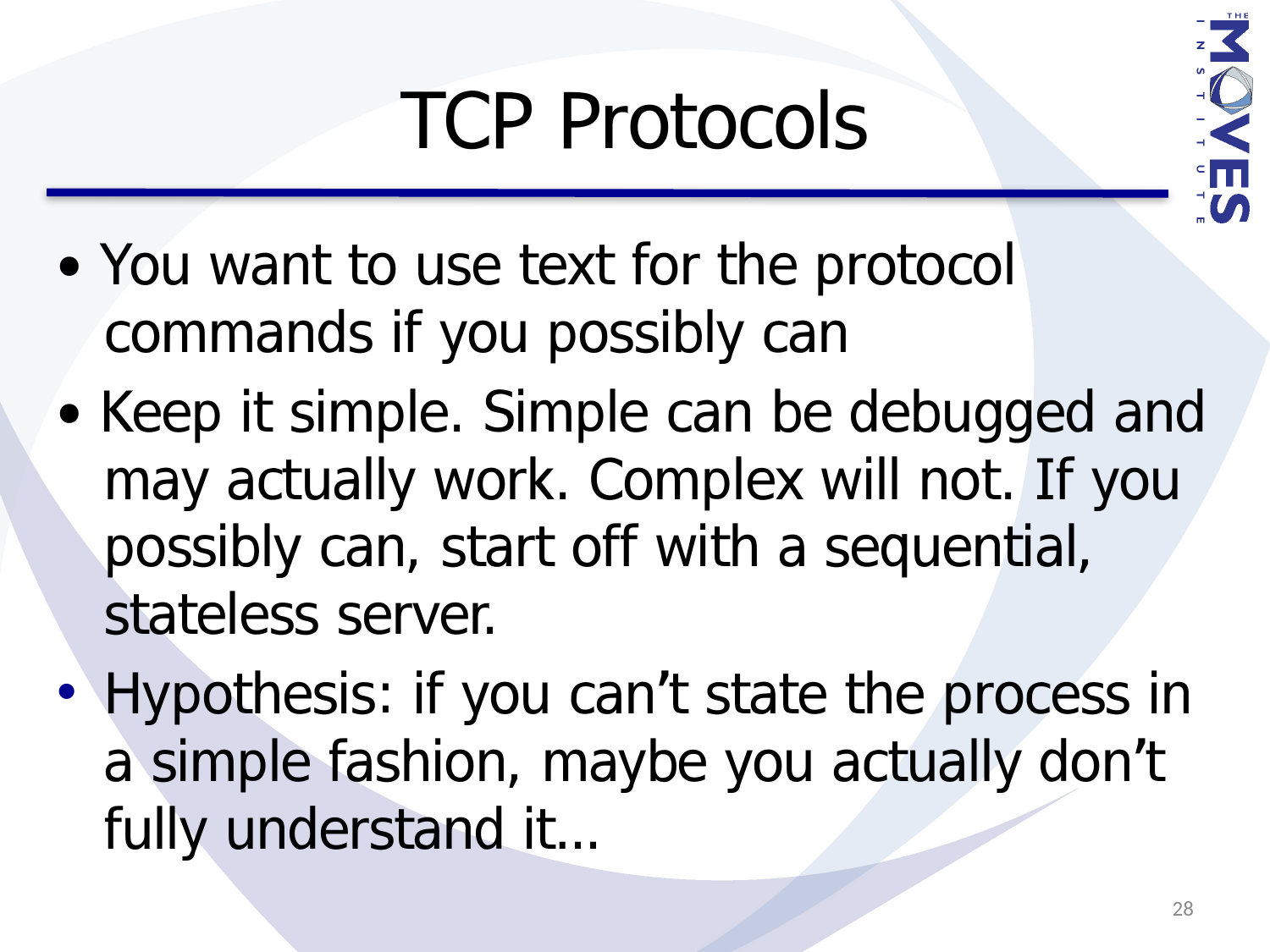

# TCP Protocols
• You want to use text for the protocol commands if you possibly can
• Keep it simple. Simple can be debugged and may actually work. Complex will not. If you possibly can, start off with a sequential, stateless server.
Hypothesis: if you can’t state the process in a simple fashion, maybe you actually don’t fully understand it…

28